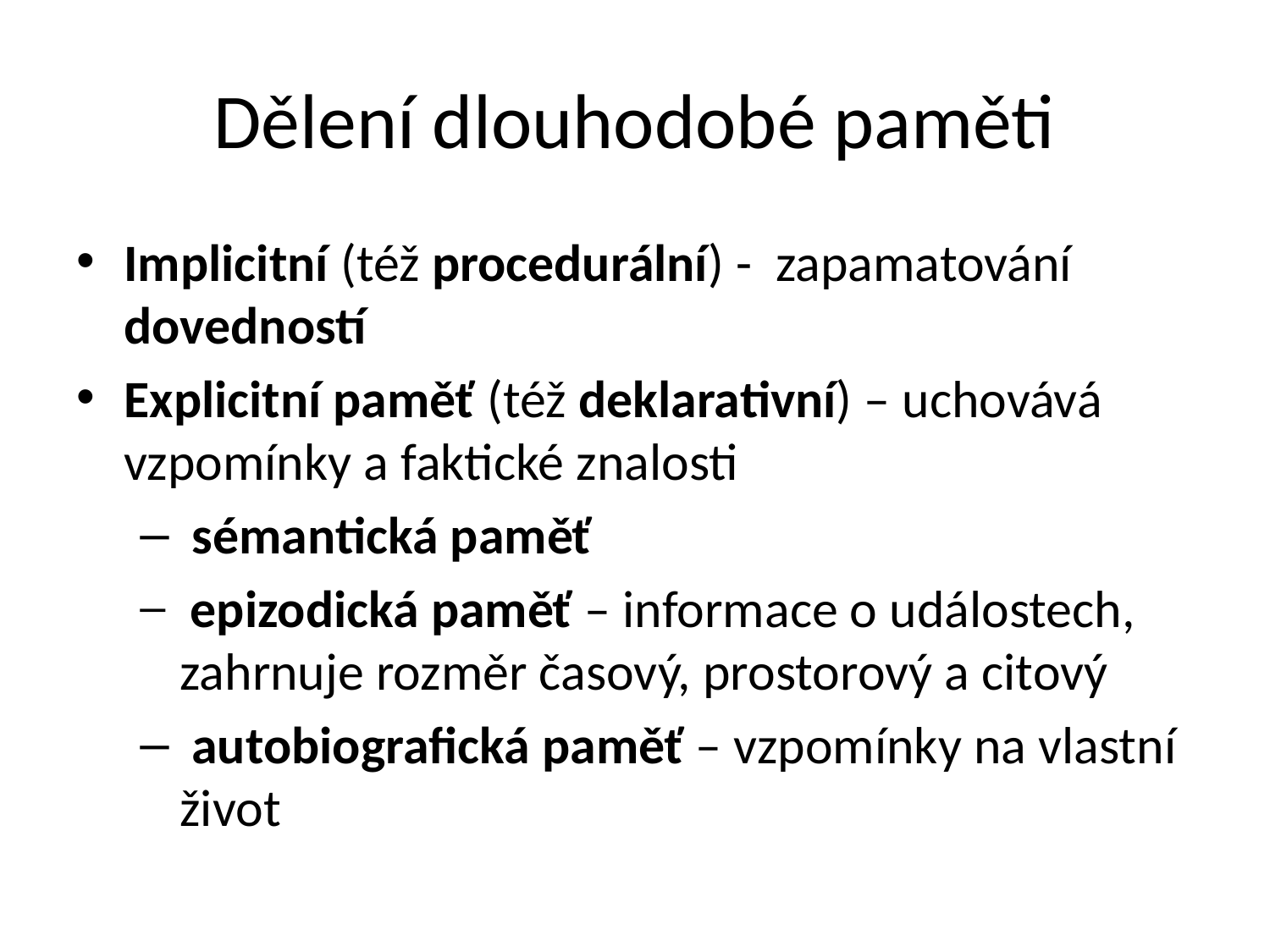

# Dělení dlouhodobé paměti
Implicitní (též procedurální) -  zapamatování dovedností
Explicitní paměť (též deklarativní) – uchovává vzpomínky a faktické znalosti
 sémantická paměť
 epizodická paměť – informace o událostech, zahrnuje rozměr časový, prostorový a citový
 autobiografická paměť – vzpomínky na vlastní život